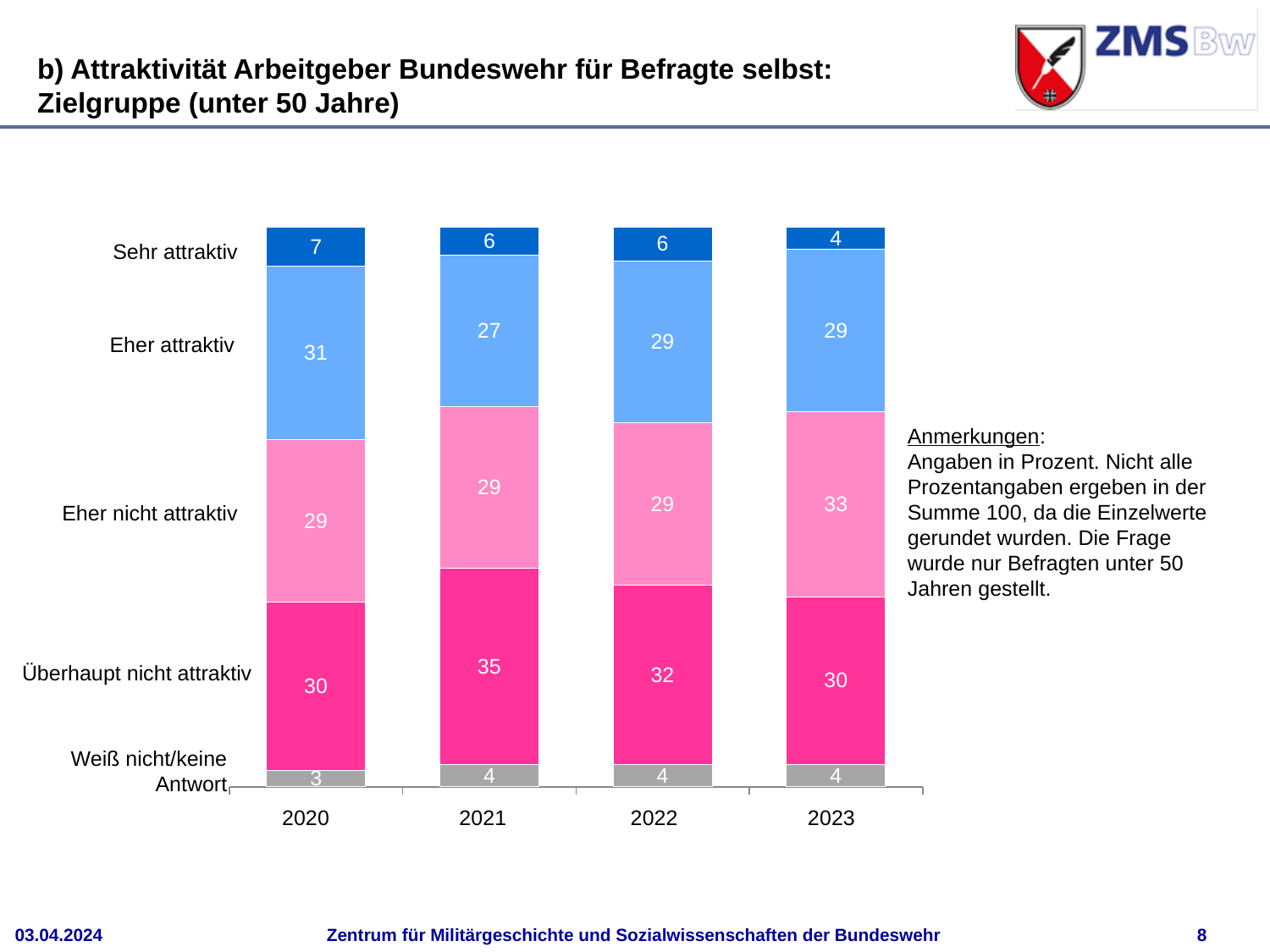

b) Attraktivität Arbeitgeber Bundeswehr für Befragte selbst: Zielgruppe (unter 50 Jahre)

### Chart

| Category | Spalte2 | Spalte22 | Spalte3 | Spalte32 | Spalte4 |
|---|---|---|---|---|---|
|  | 3.0 | 30.0 | 29.0 | 31.0 | 7.0 |
|  | 4.0 | 35.0 | 29.0 | 27.0 | 6.0 |
|  | 4.0 | 32.0 | 29.0 | 29.0 | 6.0 |
|  | 4.0 | 30.0 | 33.0 | 29.0 | 4.0 |
Sehr attraktiv
Eher attraktiv
Anmerkungen:
Angaben in Prozent. Nicht alle Prozentangaben ergeben in der Summe 100, da die Einzelwerte gerundet wurden. Die Frage wurde nur Befragten unter 50 Jahren gestellt.
Eher nicht attraktiv
Überhaupt nicht attraktiv
Weiß nicht/keine Antwort
2020                      2021                     2022                      2023